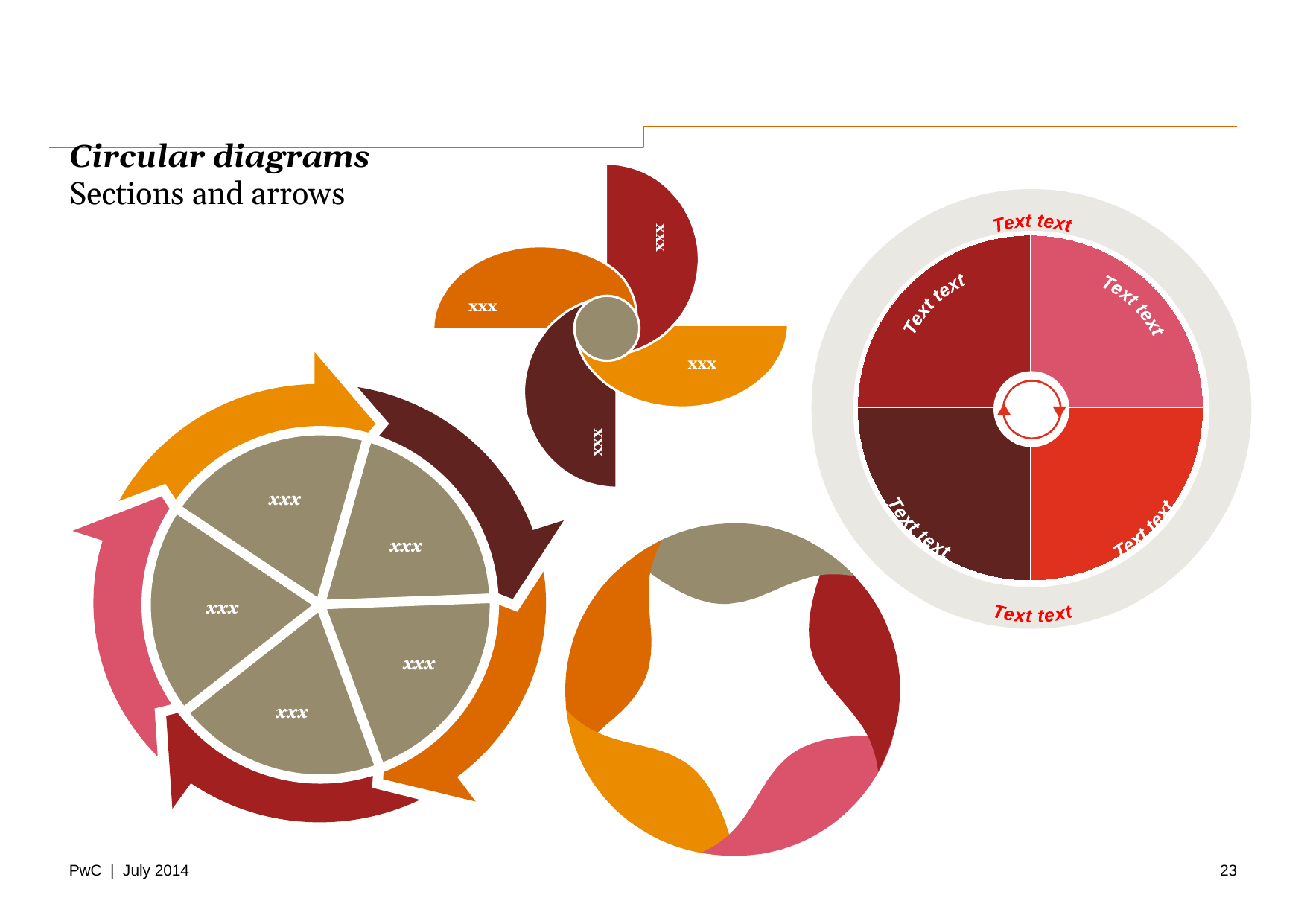

# Circular diagrams Sections and arrows

xxx
xxx
xxx
xxx

Text text

Text text
Text text

Text text

Text text
Text text

xxx
xxx
xxx
xxx
xxx

23